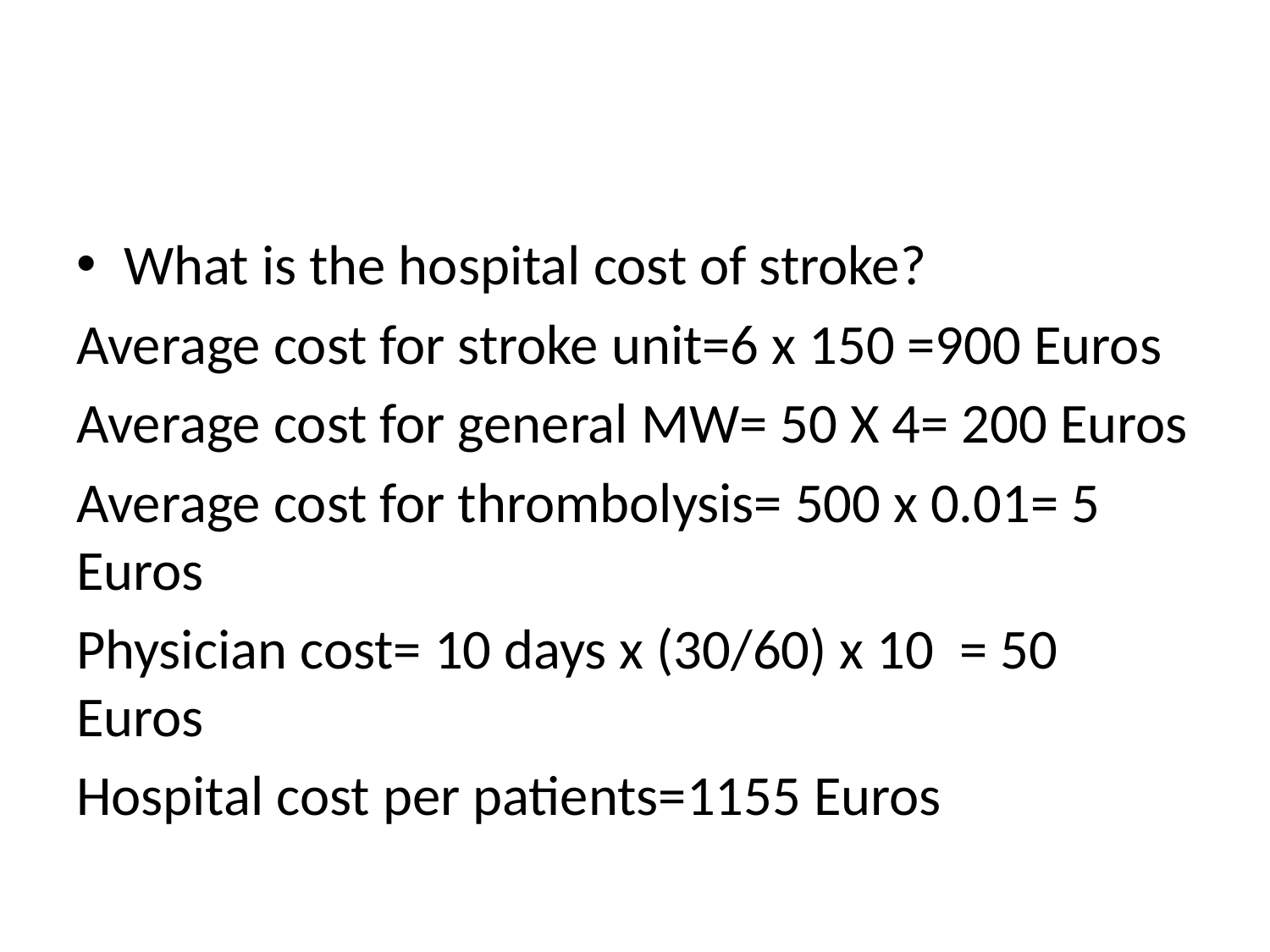

#
What is the hospital cost of stroke?
Average cost for stroke unit=6 x 150 =900 Euros
Average cost for general MW= 50 X 4= 200 Euros
Average cost for thrombolysis= 500 x 0.01= 5 Euros
Physician cost= 10 days x (30/60) x 10  = 50 Euros
Hospital cost per patients=1155 Euros